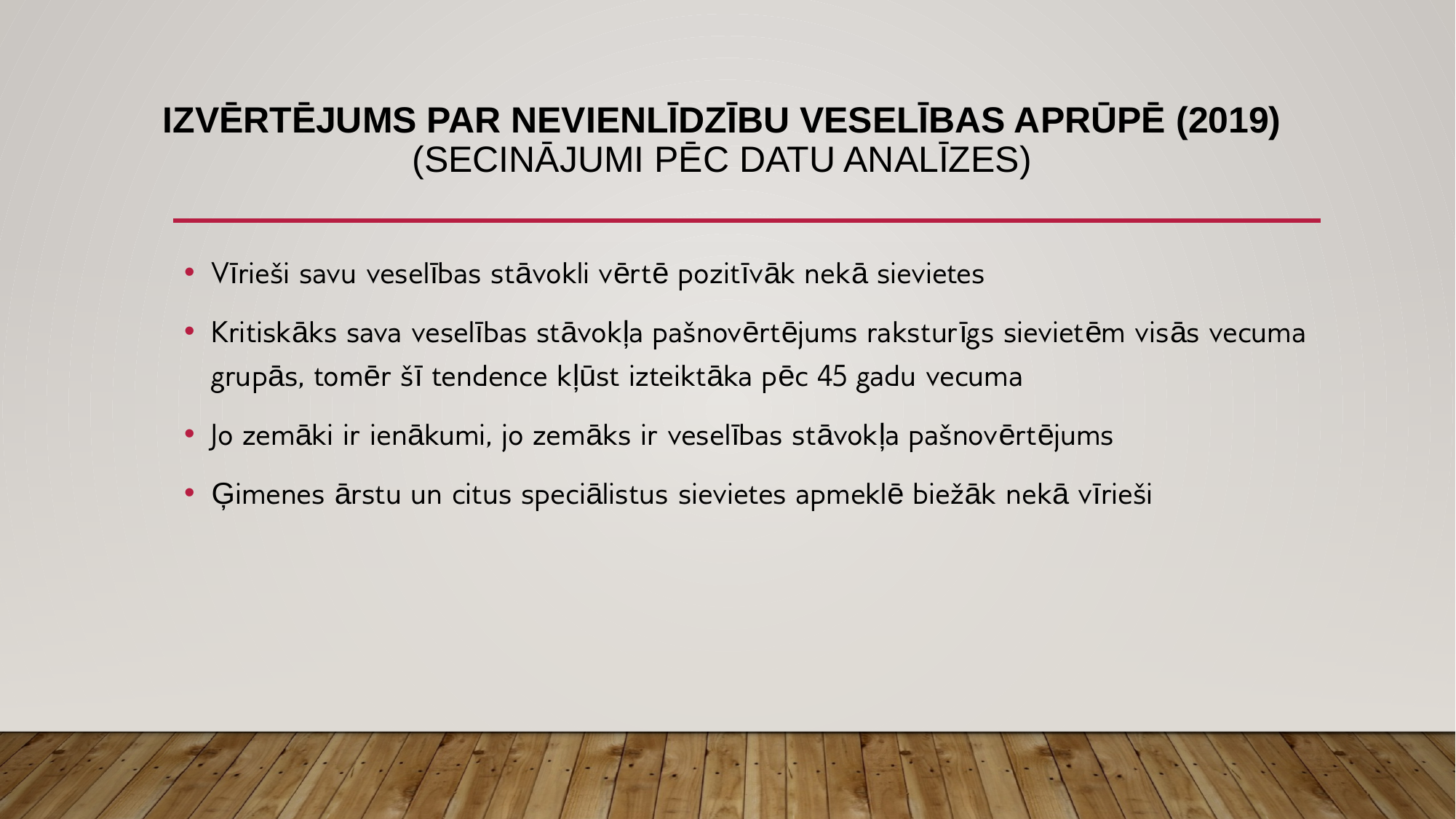

# izvērtējums par nevienlīdzību veselības aprūpē (2019) (secinājumi pēc datu analīzes)
Vīrieši savu veselības stāvokli vērtē pozitīvāk nekā sievietes
Kritiskāks sava veselības stāvokļa pašnovērtējums raksturīgs sievietēm visās vecuma grupās, tomēr šī tendence kļūst izteiktāka pēc 45 gadu vecuma
Jo zemāki ir ienākumi, jo zemāks ir veselības stāvokļa pašnovērtējums
Ģimenes ārstu un citus speciālistus sievietes apmeklē biežāk nekā vīrieši